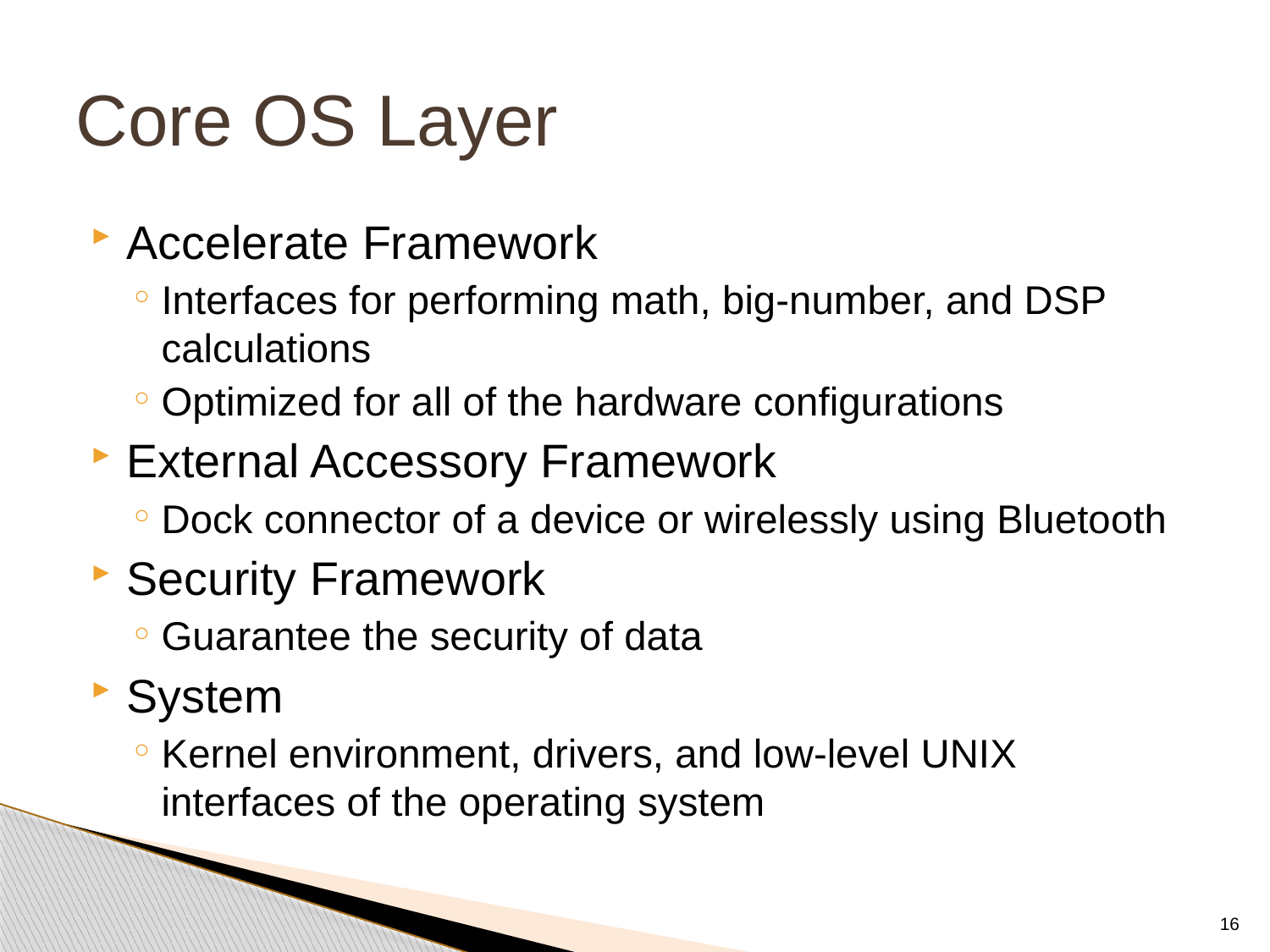

# Core OS Layer
Accelerate Framework
Interfaces for performing math, big-number, and DSP calculations
Optimized for all of the hardware configurations
External Accessory Framework
Dock connector of a device or wirelessly using Bluetooth
Security Framework
Guarantee the security of data
System
Kernel environment, drivers, and low-level UNIX interfaces of the operating system
16